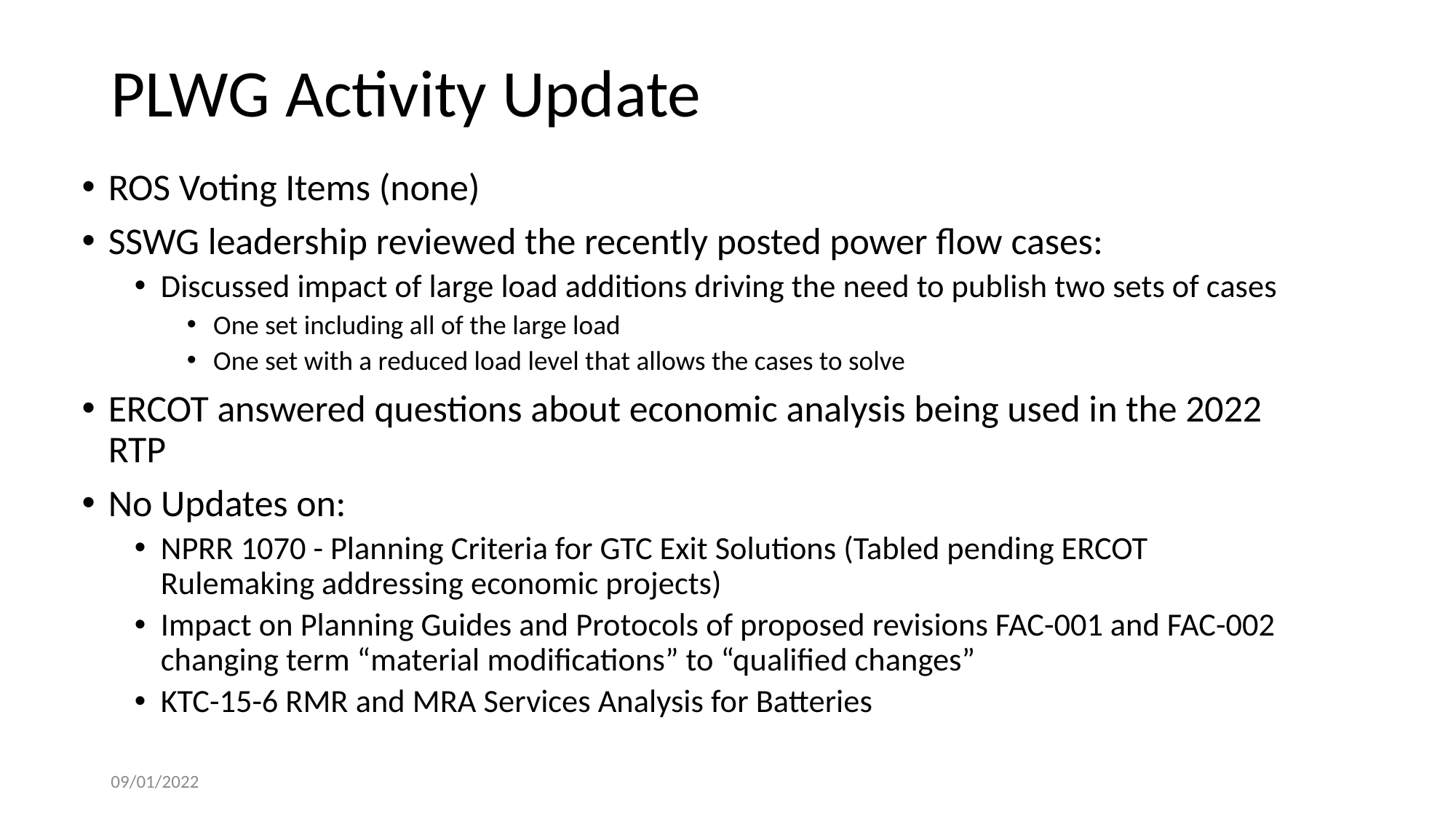

# PLWG Activity Update
ROS Voting Items (none)
SSWG leadership reviewed the recently posted power flow cases:
Discussed impact of large load additions driving the need to publish two sets of cases
One set including all of the large load
One set with a reduced load level that allows the cases to solve
ERCOT answered questions about economic analysis being used in the 2022 RTP
No Updates on:
NPRR 1070 - Planning Criteria for GTC Exit Solutions (Tabled pending ERCOT Rulemaking addressing economic projects)
Impact on Planning Guides and Protocols of proposed revisions FAC-001 and FAC-002 changing term “material modifications” to “qualified changes”
KTC-15-6 RMR and MRA Services Analysis for Batteries
09/01/2022